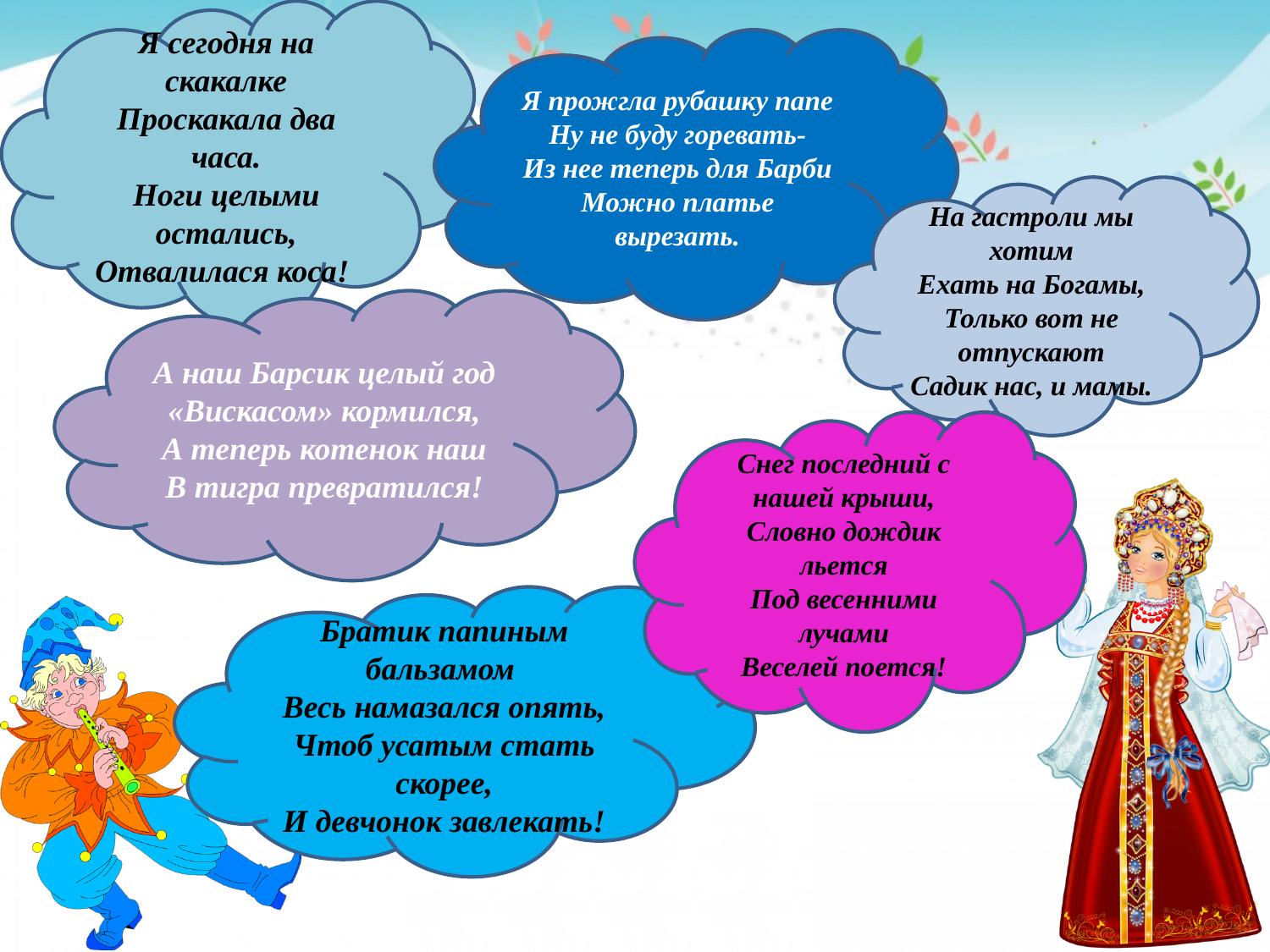

Я сегодня на скакалке
Проскакала два часа.
Ноги целыми остались,
Отвалилася коса!
Я прожгла рубашку папе
Ну не буду горевать-
Из нее теперь для Барби
Можно платье вырезать.
На гастроли мы хотим
Ехать на Богамы,
Только вот не отпускают
Садик нас, и мамы.
А наш Барсик целый год
«Вискасом» кормился,
А теперь котенок наш
В тигра превратился!
Снег последний с нашей крыши,
Словно дождик льется
Под весенними лучами
Веселей поется!
Братик папиным бальзамом
Весь намазался опять,
Чтоб усатым стать скорее,
И девчонок завлекать!